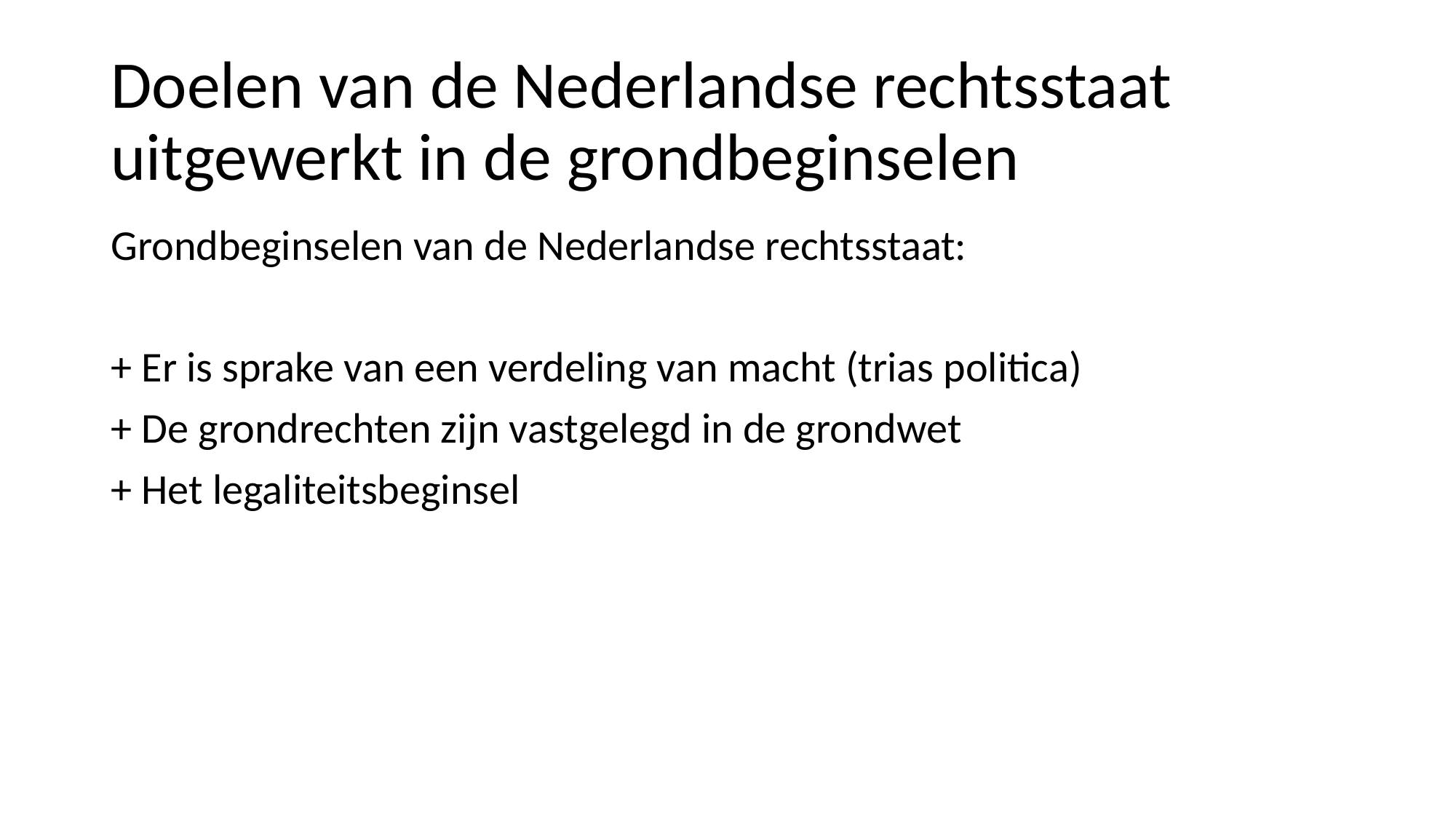

# Doelen van de Nederlandse rechtsstaat uitgewerkt in de grondbeginselen
Grondbeginselen van de Nederlandse rechtsstaat:

+ Er is sprake van een verdeling van macht (trias politica)
+ De grondrechten zijn vastgelegd in de grondwet
+ Het legaliteitsbeginsel